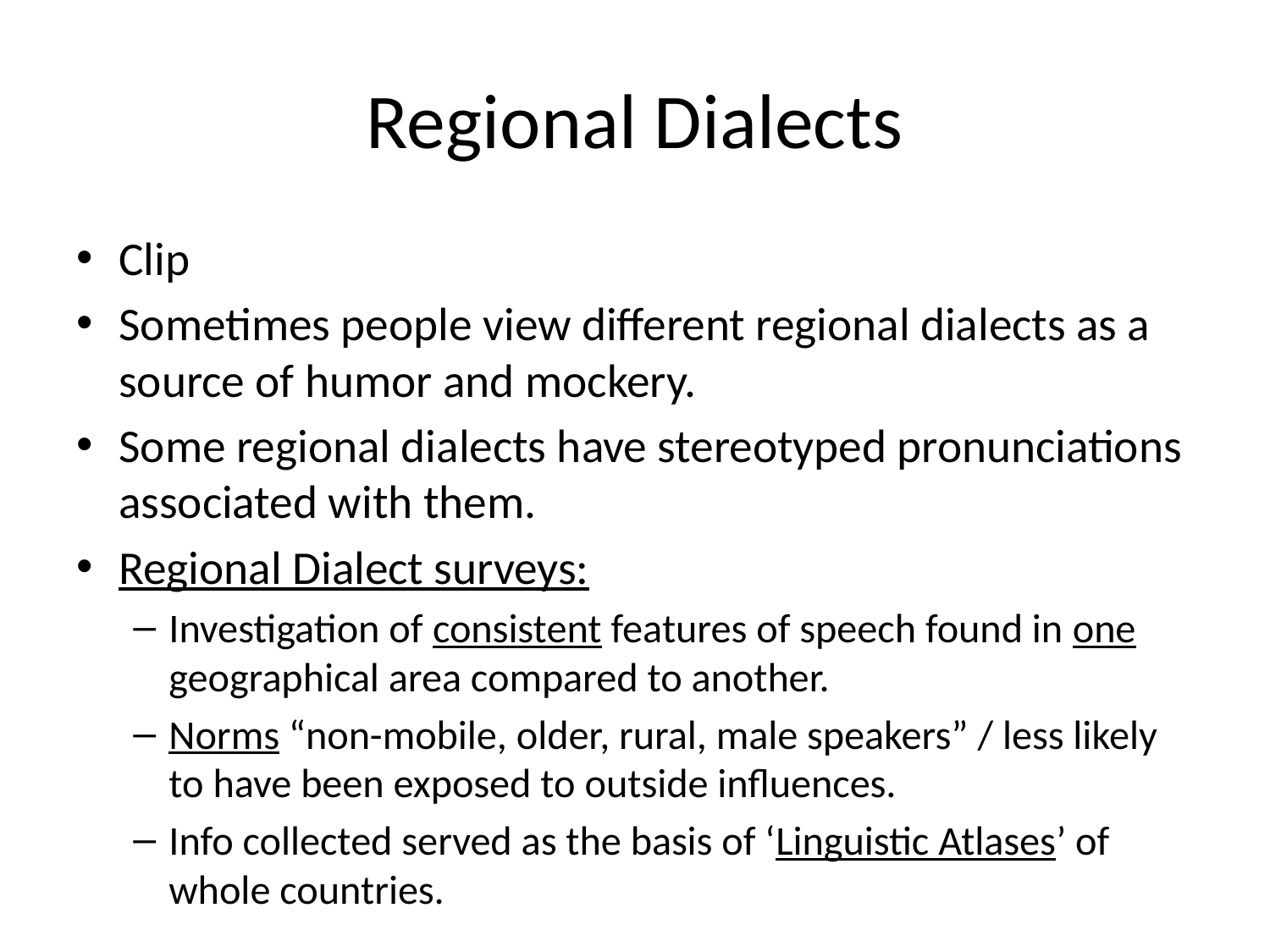

# Regional Dialects
Clip
Sometimes people view different regional dialects as a source of humor and mockery.
Some regional dialects have stereotyped pronunciations associated with them.
Regional Dialect surveys:
Investigation of consistent features of speech found in one geographical area compared to another.
Norms “non-mobile, older, rural, male speakers” / less likely to have been exposed to outside influences.
Info collected served as the basis of ‘Linguistic Atlases’ of whole countries.